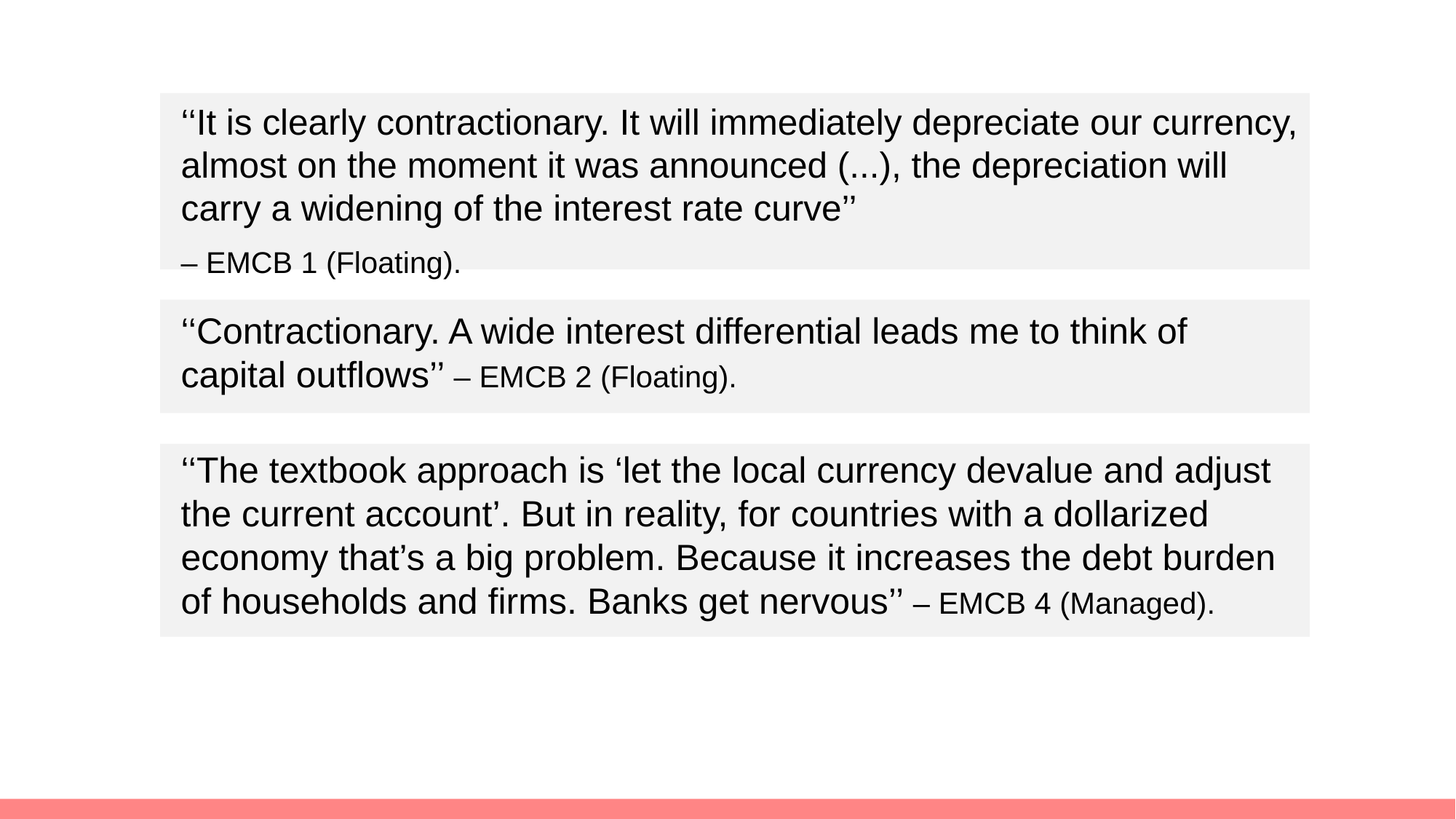

‘‘It is clearly contractionary. It will immediately depreciate our currency, almost on the moment it was announced (...), the depreciation will carry a widening of the interest rate curve’’
– EMCB 1 (Floating).

‘‘Contractionary. A wide interest differential leads me to think of capital outflows’’ – EMCB 2 (Floating).
‘‘The textbook approach is ‘let the local currency devalue and adjust the current account’. But in reality, for countries with a dollarized economy that’s a big problem. Because it increases the debt burden of households and firms. Banks get nervous’’ – EMCB 4 (Managed).